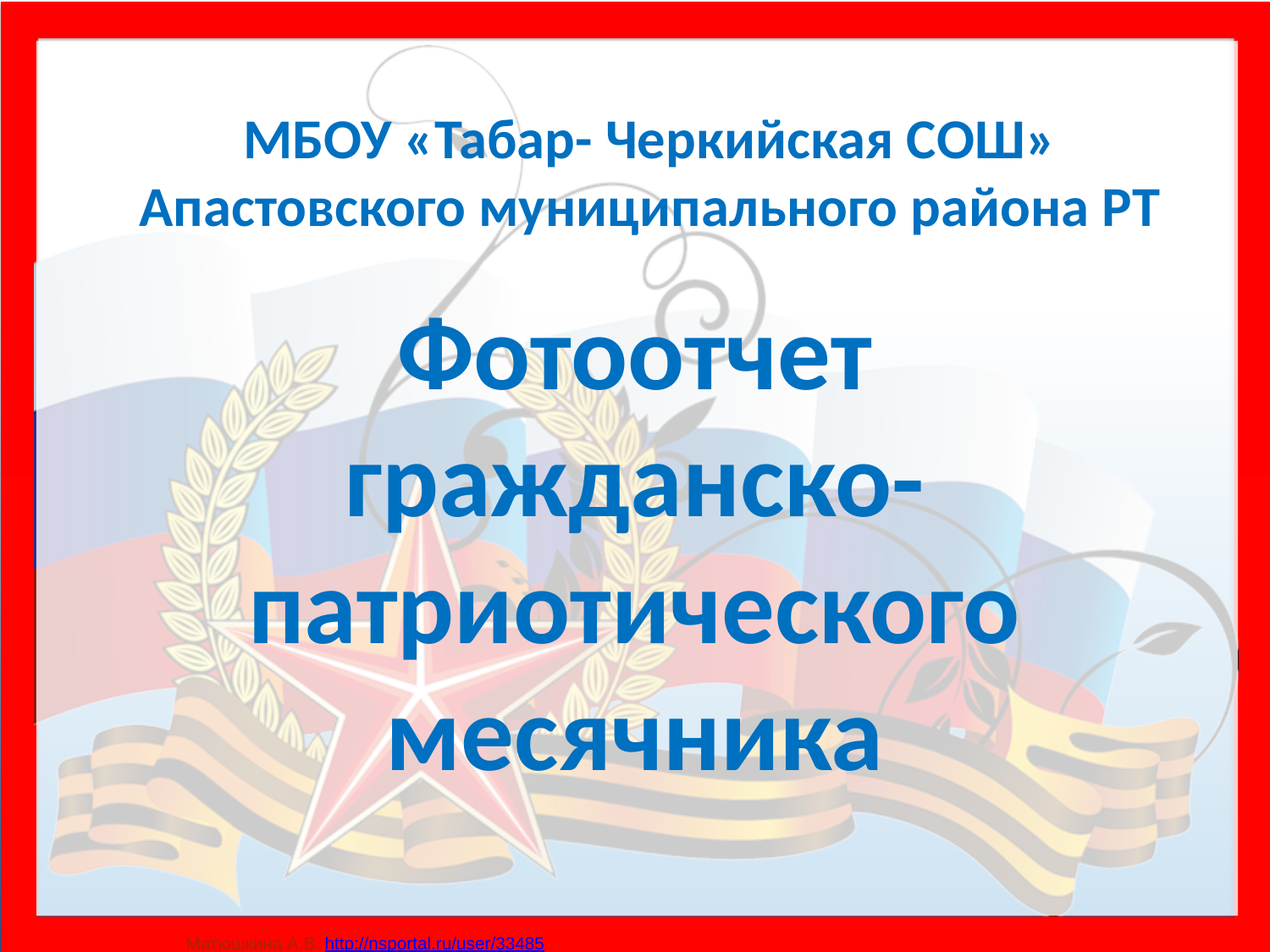

МБОУ «Табар- Черкийская СОШ» Апастовского муниципального района РТ

# Фотоотчет гражданско-патриотического месячника